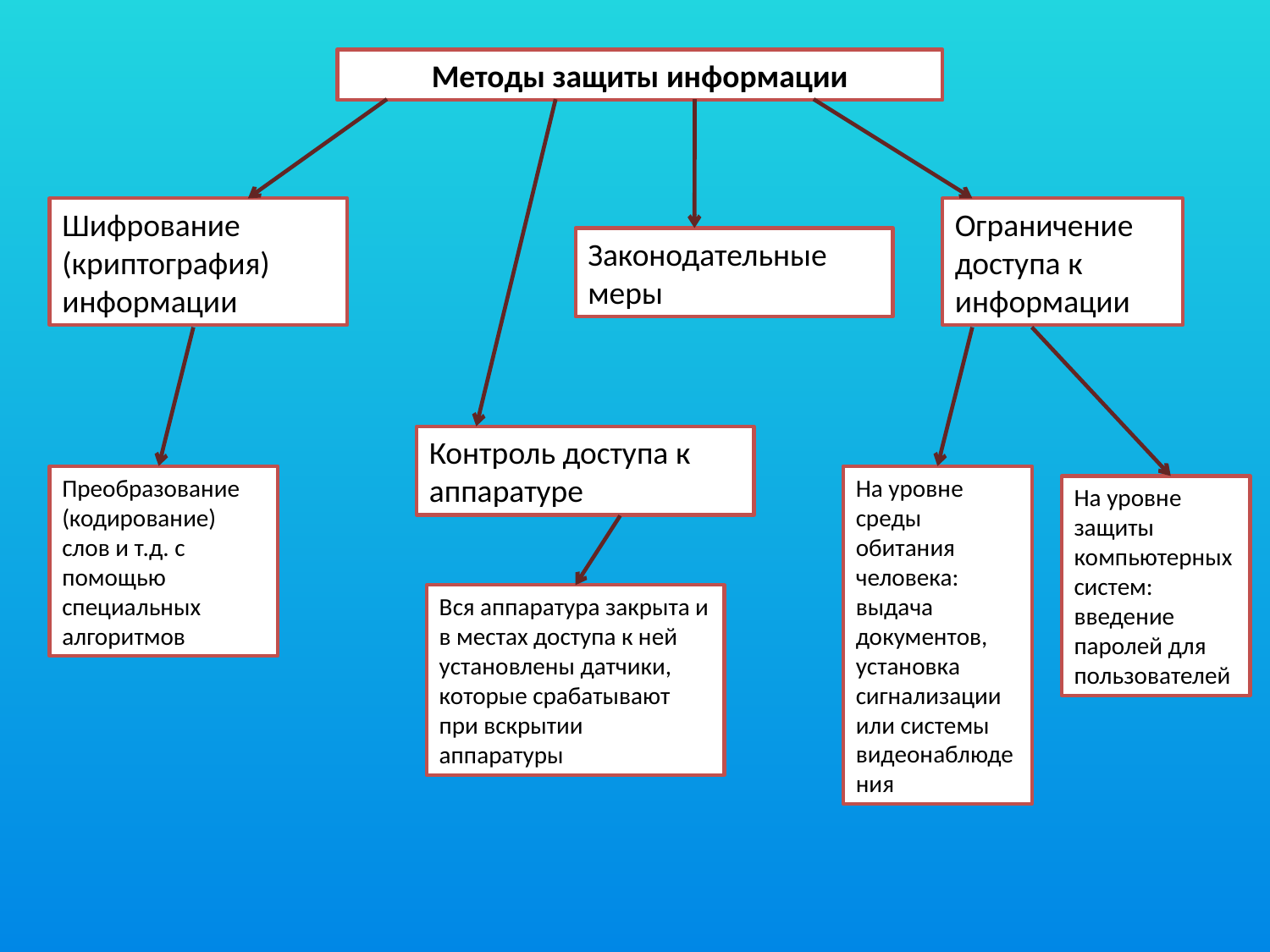

Методы защиты информации
Шифрование (криптография) информации
Ограничение доступа к информации
Законодательные меры
Контроль доступа к аппаратуре
Преобразование (кодирование) слов и т.д. с помощью специальных алгоритмов
На уровне среды обитания человека: выдача документов, установка сигнализации или системы видеонаблюдения
На уровне защиты компьютерных систем: введение паролей для пользователей
Вся аппаратура закрыта и в местах доступа к ней установлены датчики, которые срабатывают при вскрытии аппаратуры